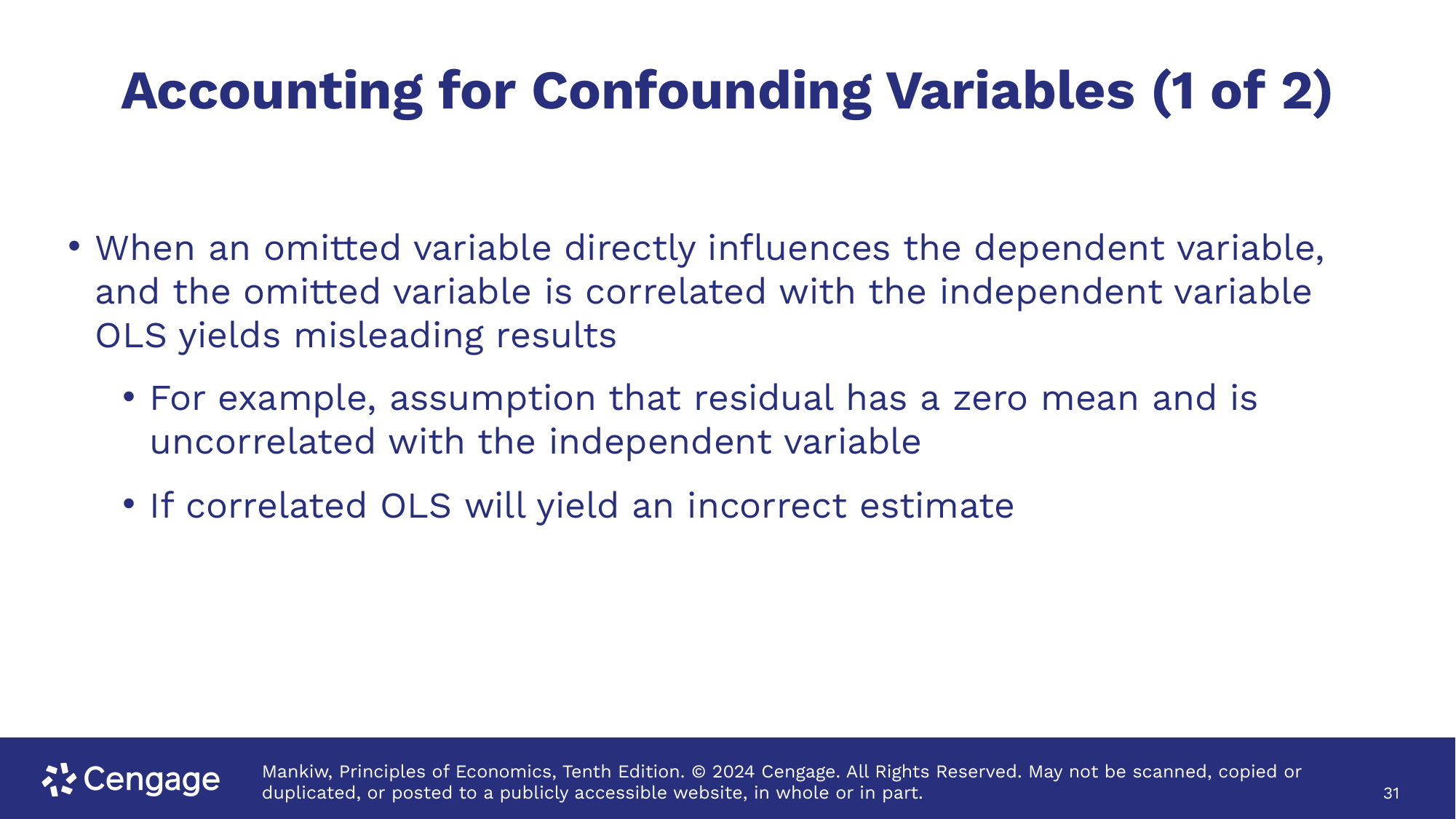

# Accounting for Confounding Variables (1 of 2)
When an omitted variable directly influences the dependent variable, and the omitted variable is correlated with the independent variable OLS yields misleading results
For example, assumption that residual has a zero mean and is uncorrelated with the independent variable
If correlated OLS will yield an incorrect estimate